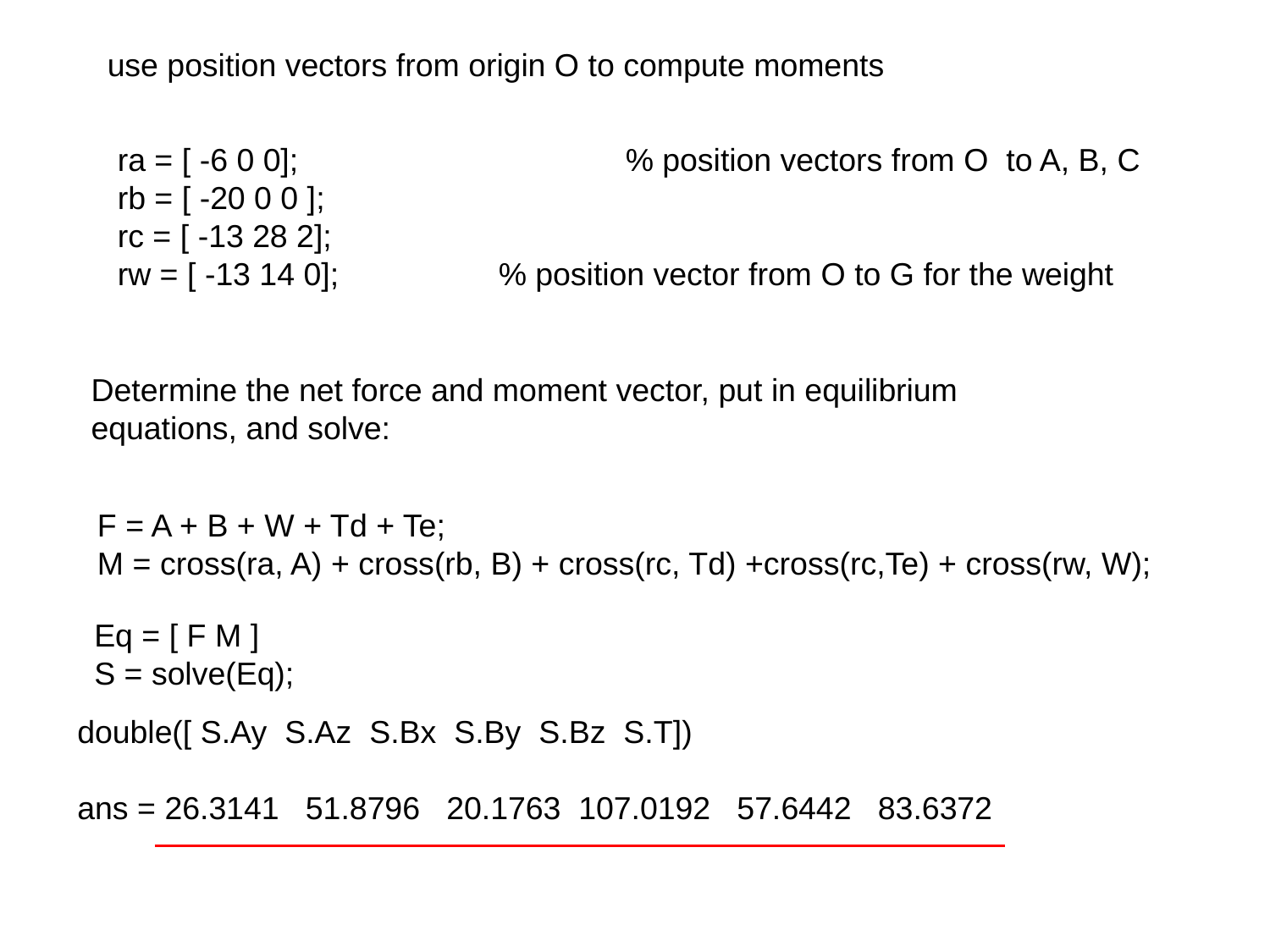

use position vectors from origin O to compute moments
ra = [ -6 0 0];			% position vectors from O  to A, B, C
rb = [ -20 0 0 ];
rc = [ -13 28 2];
rw = [ -13 14 0];		% position vector from O to G for the weight
Determine the net force and moment vector, put in equilibrium equations, and solve:
F = A + B + W + Td + Te;
M = cross(ra, A) + cross(rb, B) + cross(rc, Td) +cross(rc,Te) + cross(rw, W);
Eq = [ F M ]
S = solve(Eq);
double([ S.Ay  S.Az  S.Bx  S.By  S.Bz  S.T])

ans = 26.3141   51.8796   20.1763  107.0192   57.6442   83.6372